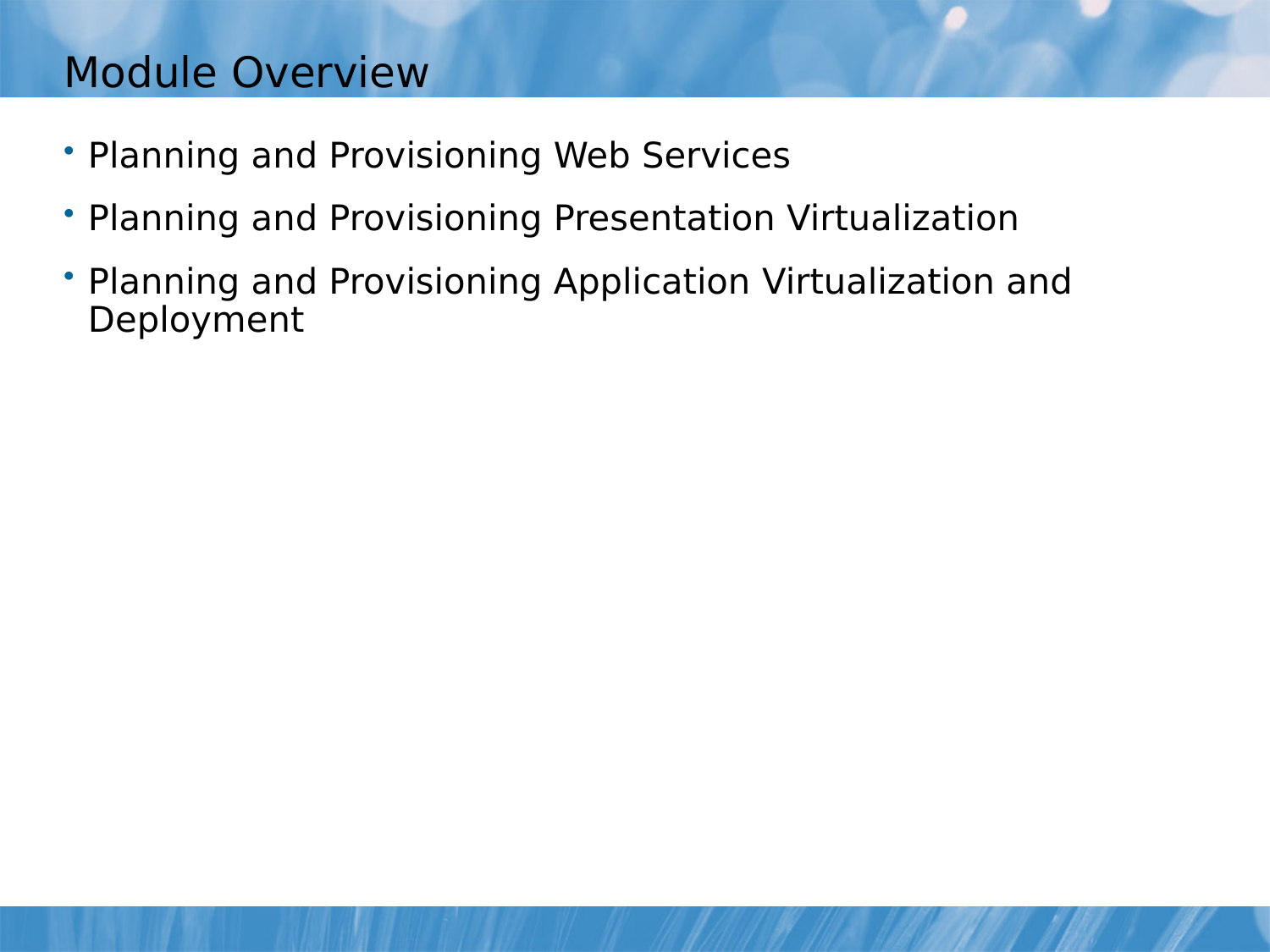

# Module Overview
Planning and Provisioning Web Services
Planning and Provisioning Presentation Virtualization
Planning and Provisioning Application Virtualization and Deployment